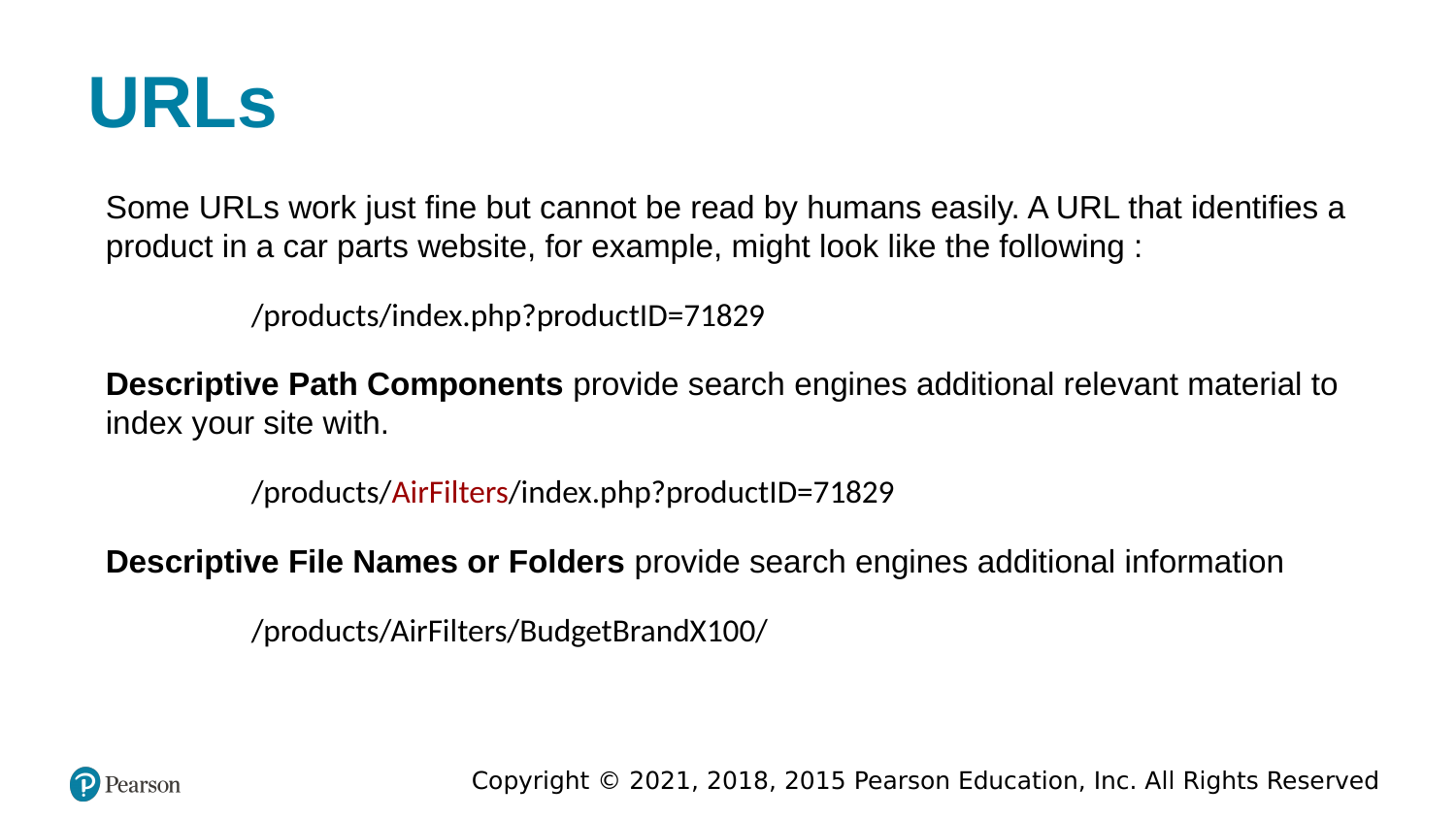

# URLs
Some URLs work just fine but cannot be read by humans easily. A URL that identifies a product in a car parts website, for example, might look like the following :
	/products/index.php?productID=71829
Descriptive Path Components provide search engines additional relevant material to index your site with.
	/products/AirFilters/index.php?productID=71829
Descriptive File Names or Folders provide search engines additional information
	/products/AirFilters/BudgetBrandX100/